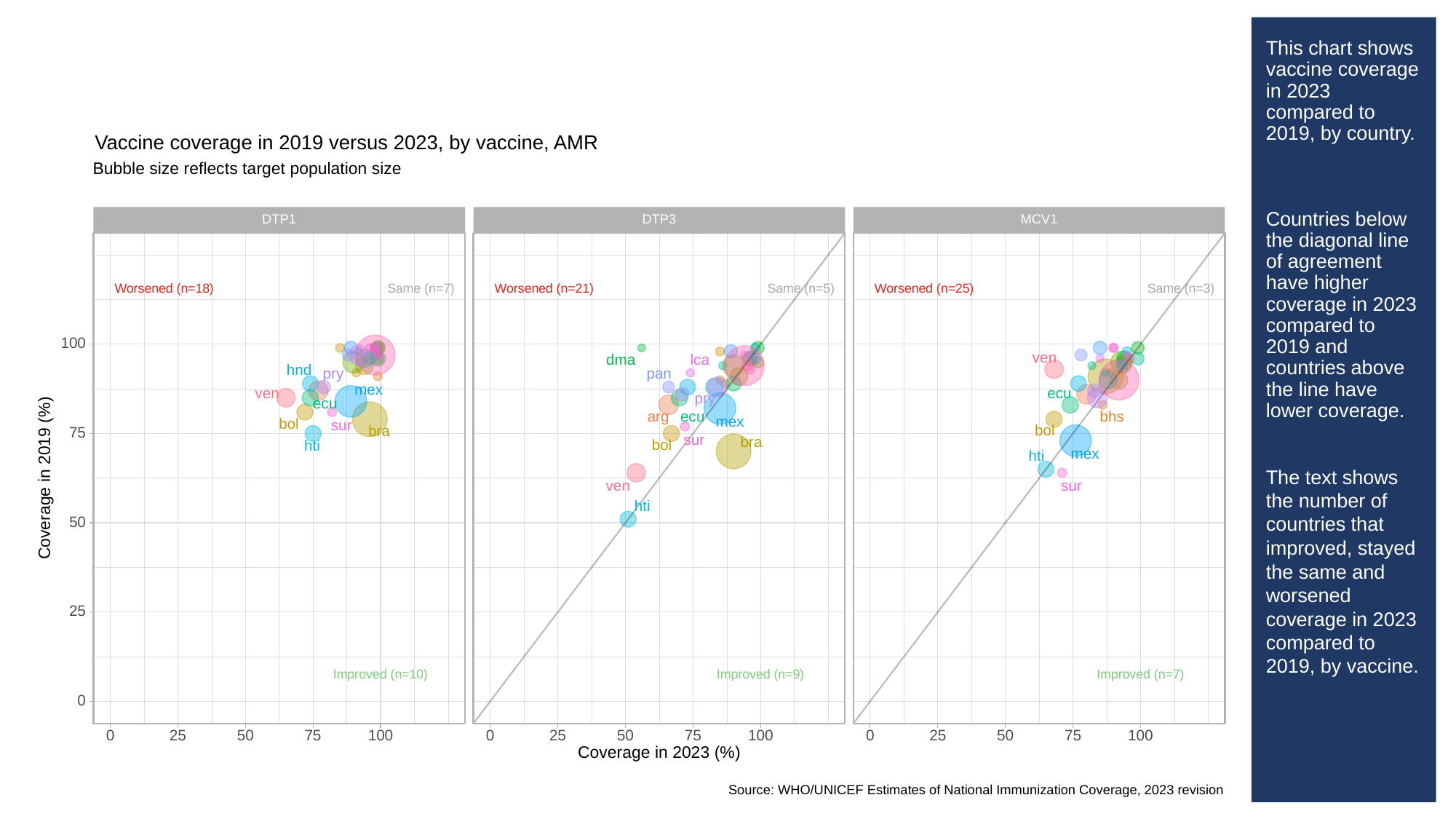

# This chart shows vaccine coverage in 2023 compared to 2019, by country.

Countries below the diagonal line of agreement have higher coverage in 2023 compared to 2019 and countries above the line have lower coverage.

The text shows the number of countries that improved, stayed the same and worsened coverage in 2023 compared to 2019, by vaccine.

Vaccine coverage in 2019 versus 2023, by vaccine, AMR
Bubble size reflects target population size

MCV1
DTP3
DTP1

Worsened (n=18)
Same (n=7)
Worsened (n=21)
Same (n=5)
Worsened (n=25)
Same (n=3)

100

ven

dma
lca

hnd

pry

pan

mex

ecu
ven

pry

ecu

arg
bhs
ecu
mex
bol

sur

bol
bra
75

sur
bra
bol
hti
mex
hti

Coverage in 2019 (%)

ven
sur
hti

50

25

Improved (n=10)
Improved (n=9)
Improved (n=7)
0

0
25
50
100
0
25
50
100
0
25
50
100
75
75
75
Coverage in 2023 (%)

Source: WHO/UNICEF Estimates of National Immunization Coverage, 2023 revision